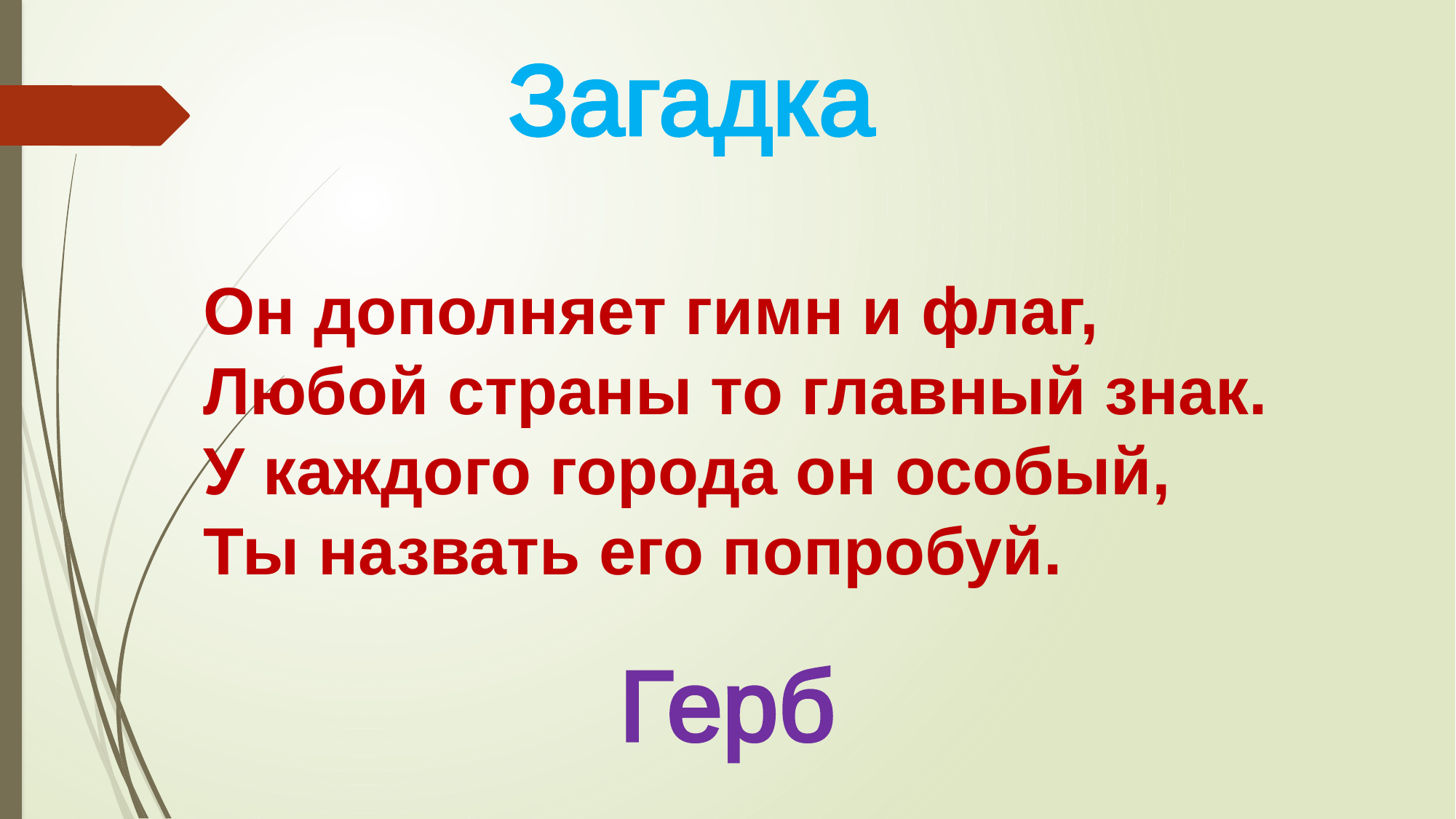

Загадка
Он дополняет гимн и флаг,
Любой страны то главный знак.
У каждого города он особый,
Ты назвать его попробуй.
Герб